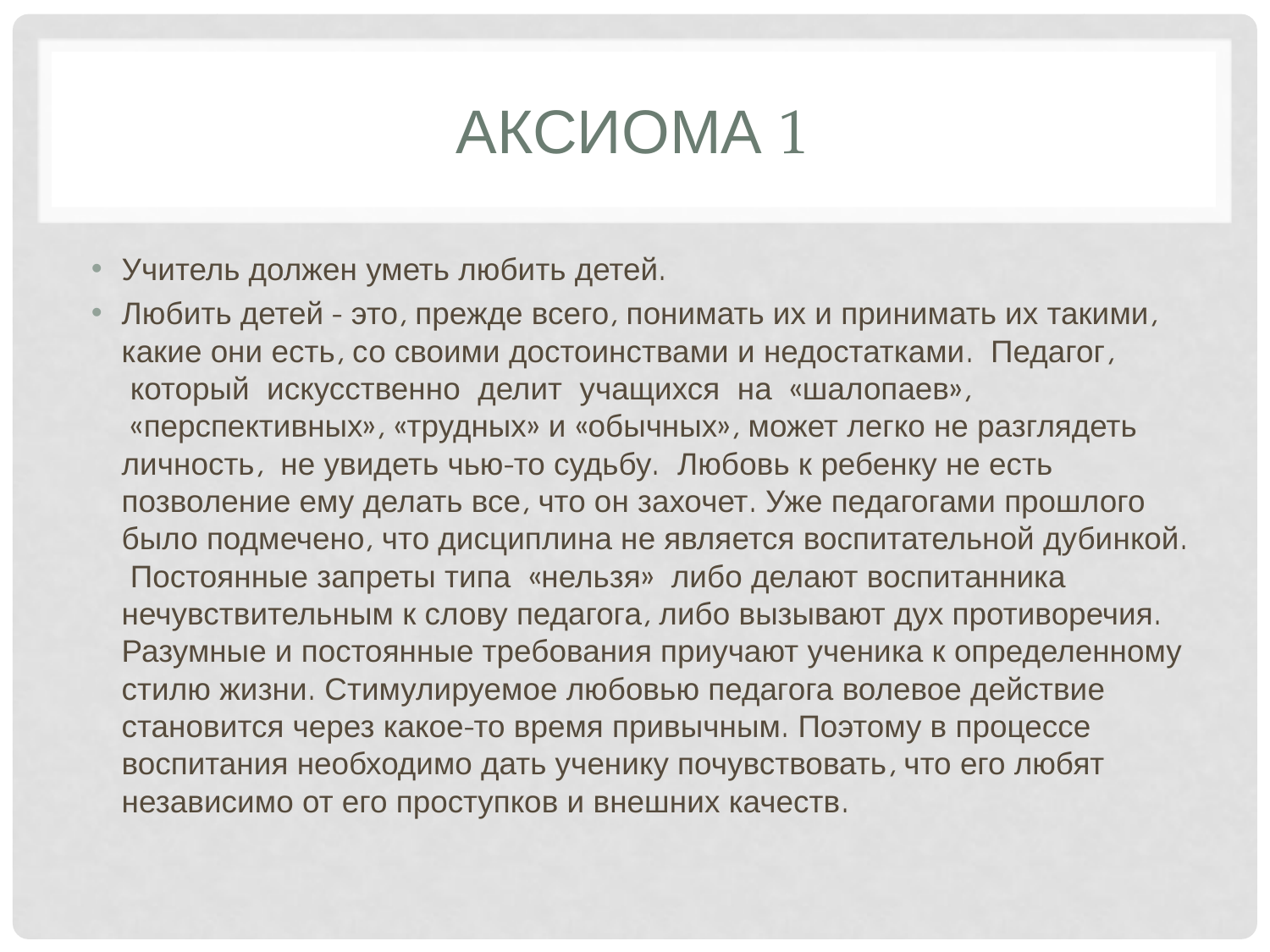

# Аксиома 1
Учитель должен уметь любить детей.
Любить детей - это, прежде всего, понимать их и принимать их такими, какие они есть, со своими достоинствами и недостатками.  Педагог,  который  искусственно  делит  учащихся  на  «шалопаев»,  «перспективных», «трудных» и «обычных», может легко не разглядеть личность,  не увидеть чью-то судьбу.  Любовь к ребенку не есть позволение ему делать все, что он захочет. Уже педагогами прошлого было подмечено, что дисциплина не является воспитательной дубинкой.  Постоянные запреты типа  «нельзя»  либо делают воспитанника нечувствительным к слову педагога, либо вызывают дух противоречия. Разумные и постоянные требования приучают ученика к определенному стилю жизни. Стимулируемое любовью педагога волевое действие становится через какое-то время привычным. Поэтому в процессе воспитания необходимо дать ученику почувствовать, что его любят независимо от его проступков и внешних качеств.